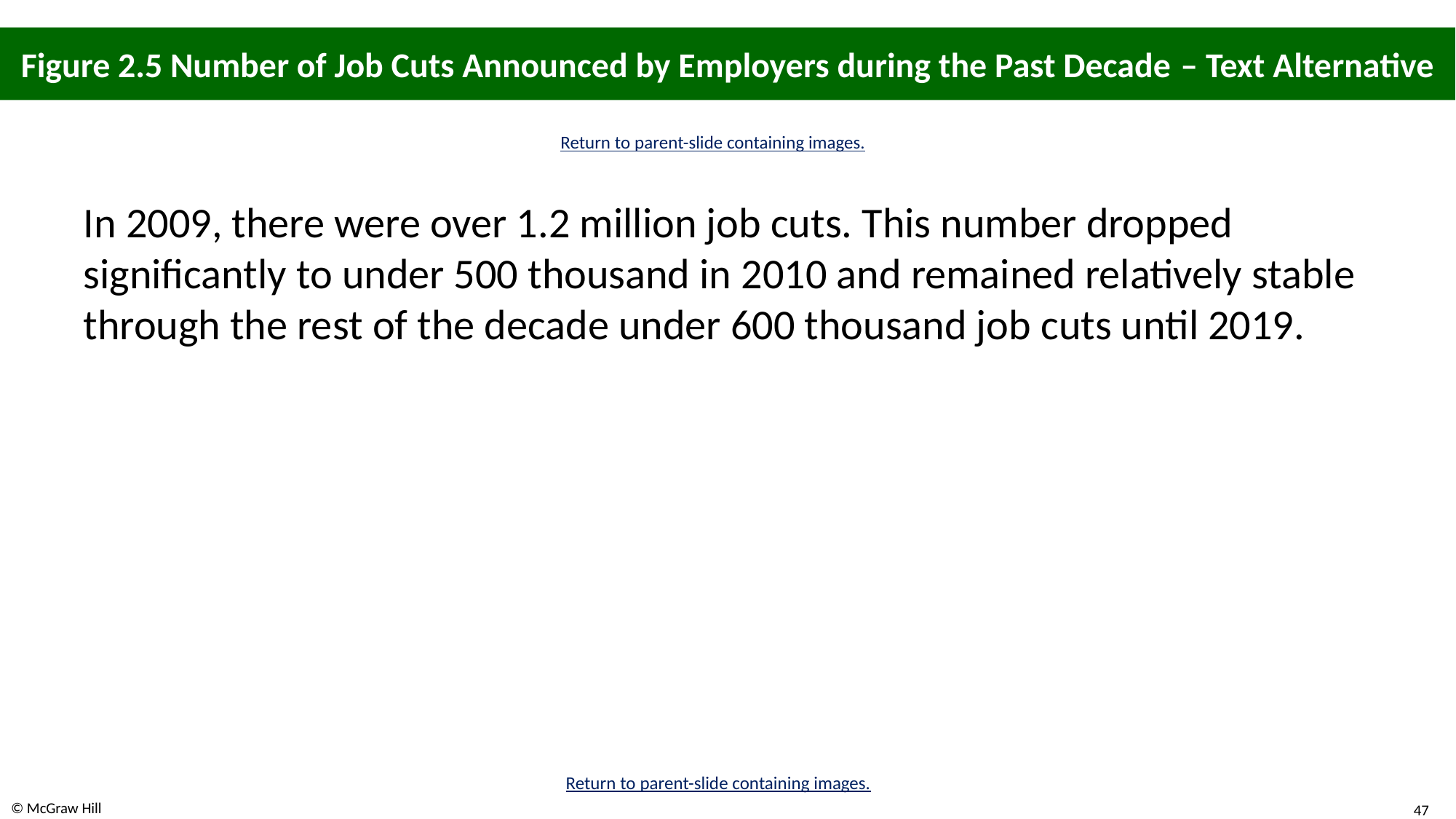

# Figure 2.5 Number of Job Cuts Announced by Employers during the Past Decade – Text Alternative
Return to parent-slide containing images.
In 2009, there were over 1.2 million job cuts. This number dropped significantly to under 500 thousand in 2010 and remained relatively stable through the rest of the decade under 600 thousand job cuts until 2019.
Return to parent-slide containing images.